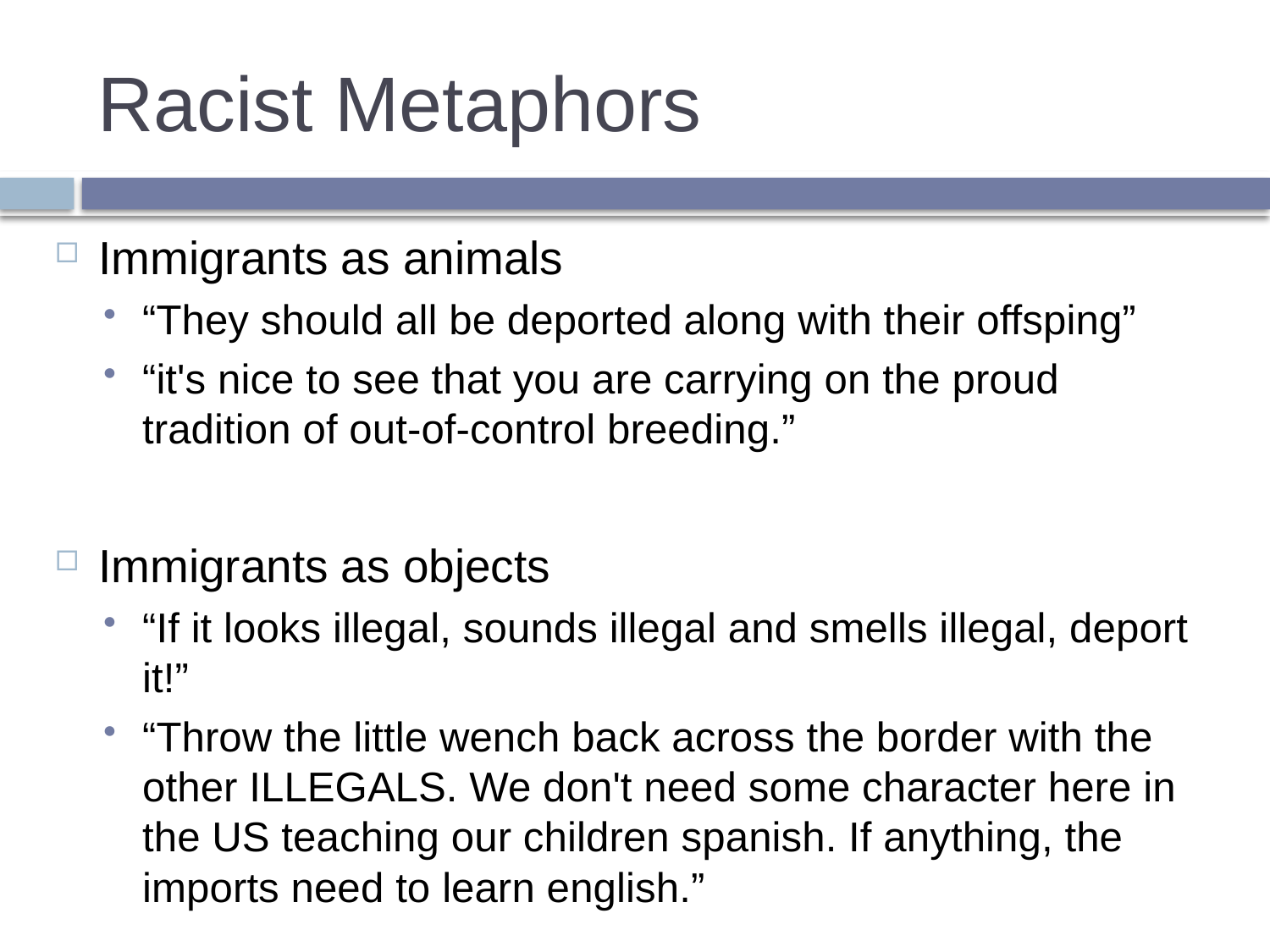

# Racist Metaphors
Immigrants as animals
“They should all be deported along with their offsping”
“it's nice to see that you are carrying on the proud tradition of out-of-control breeding.”

Immigrants as objects
“If it looks illegal, sounds illegal and smells illegal, deport it!”
“Throw the little wench back across the border with the other ILLEGALS. We don't need some character here in the US teaching our children spanish. If anything, the imports need to learn english.”